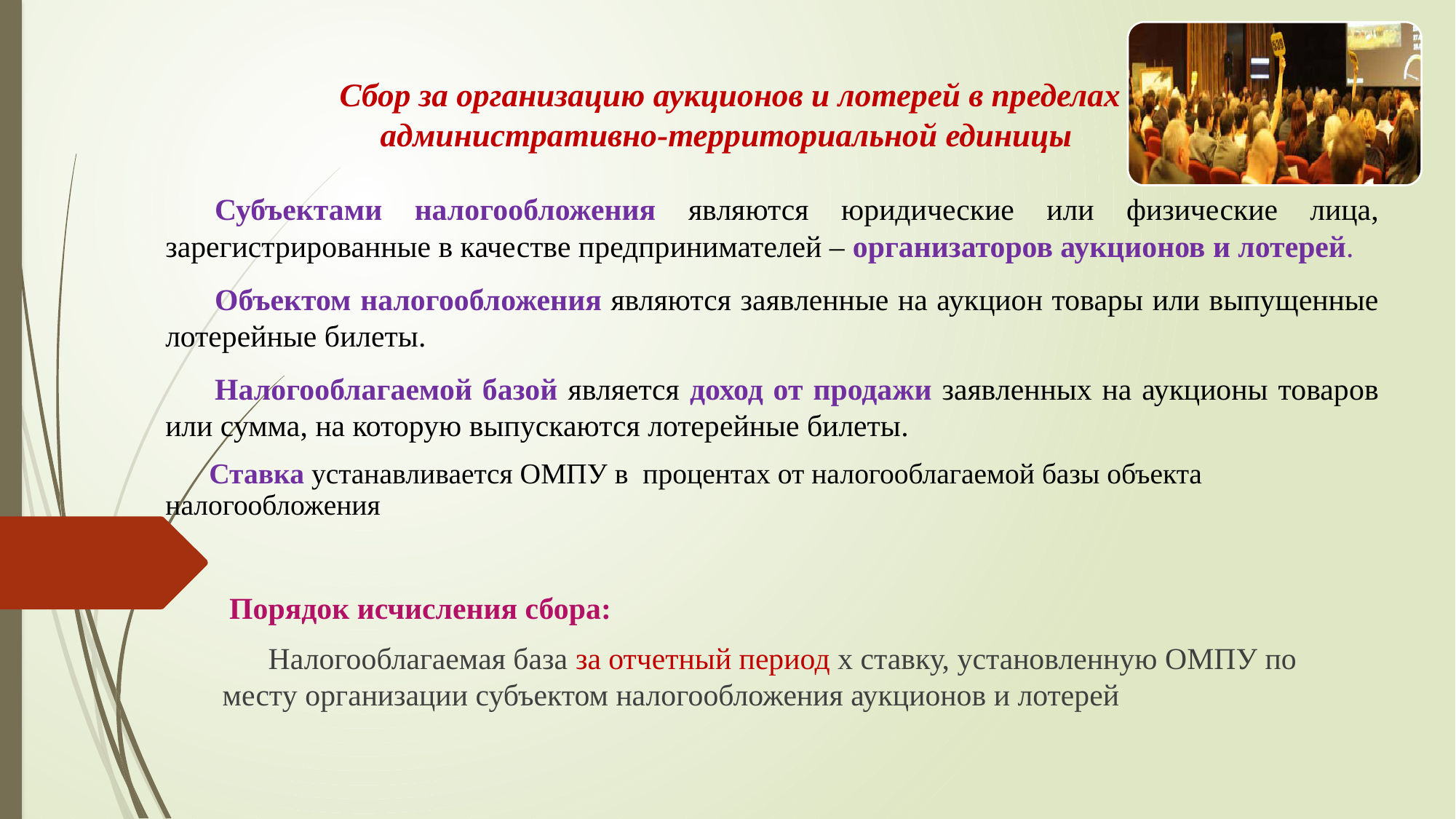

Сбор за организацию аукционов и лотерей в пределах административно-территориальной единицы
Субъектами налогообложения являются юридические или физические лица, зарегистрированные в качестве предпринимателей – организаторов аукционов и лотерей.
Объектом налогообложения являются заявленные на аукцион товары или выпущенные лотерейные билеты.
Налогооблагаемой базой является доход от продажи заявленных на аукционы товаров или сумма, на которую выпускаются лотерейные билеты.
      Ставка устанавливается ОМПУ в  процентах от налогооблагаемой базы объекта налогообложения
 Порядок исчисления сбора:
      Налогооблагаемая база за отчетный период x ставку, установленную ОМПУ по месту организации субъектом налогообложения аукционов и лотерей